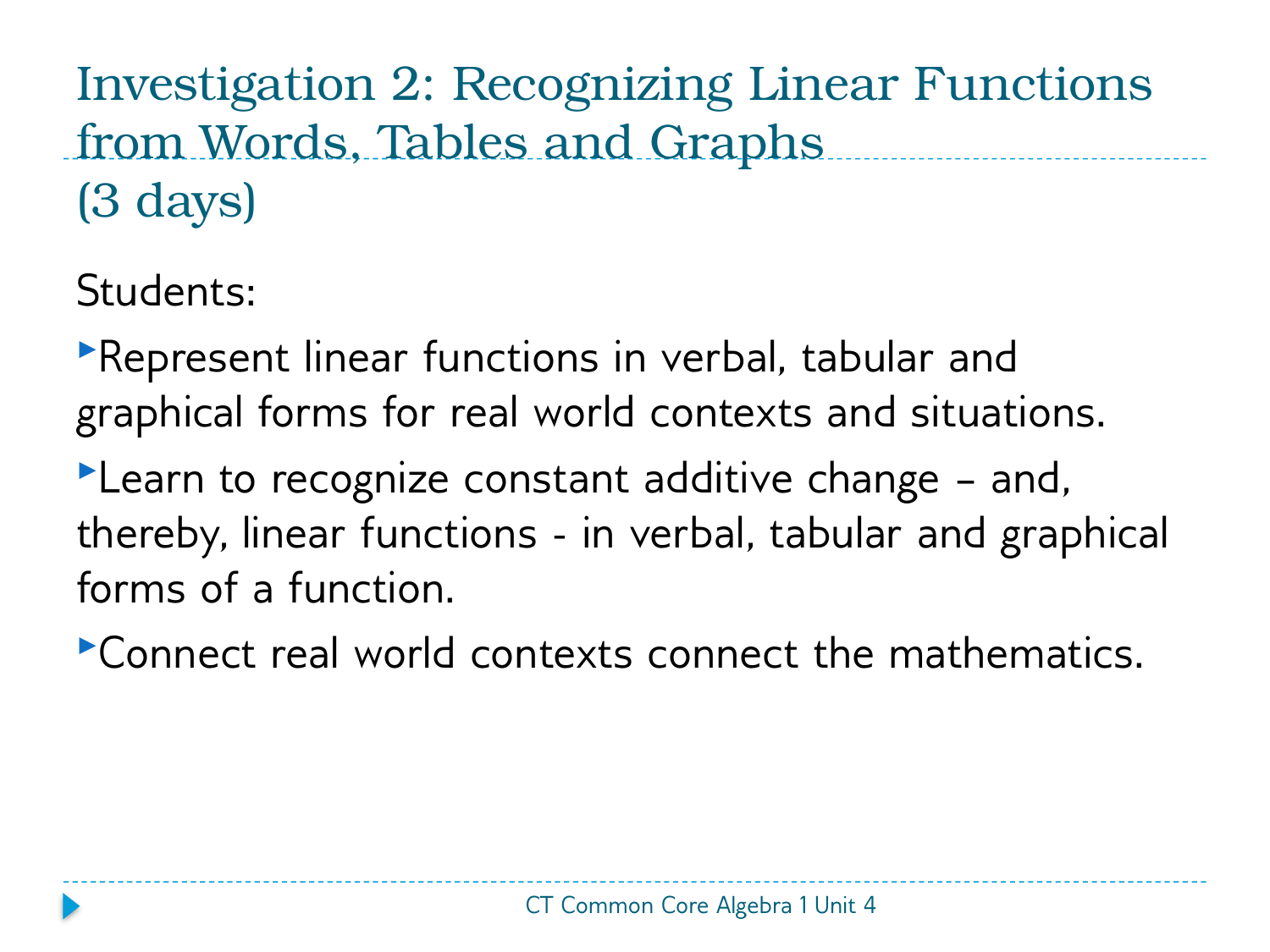

# Investigation 2: Recognizing Linear Functions from Words, Tables and Graphs (3 days)
Students:
Represent linear functions in verbal, tabular and graphical forms for real world contexts and situations.
Learn to recognize constant additive change – and, thereby, linear functions - in verbal, tabular and graphical forms of a function.
Connect real world contexts connect the mathematics.

CT Common Core Algebra 1 Unit 4